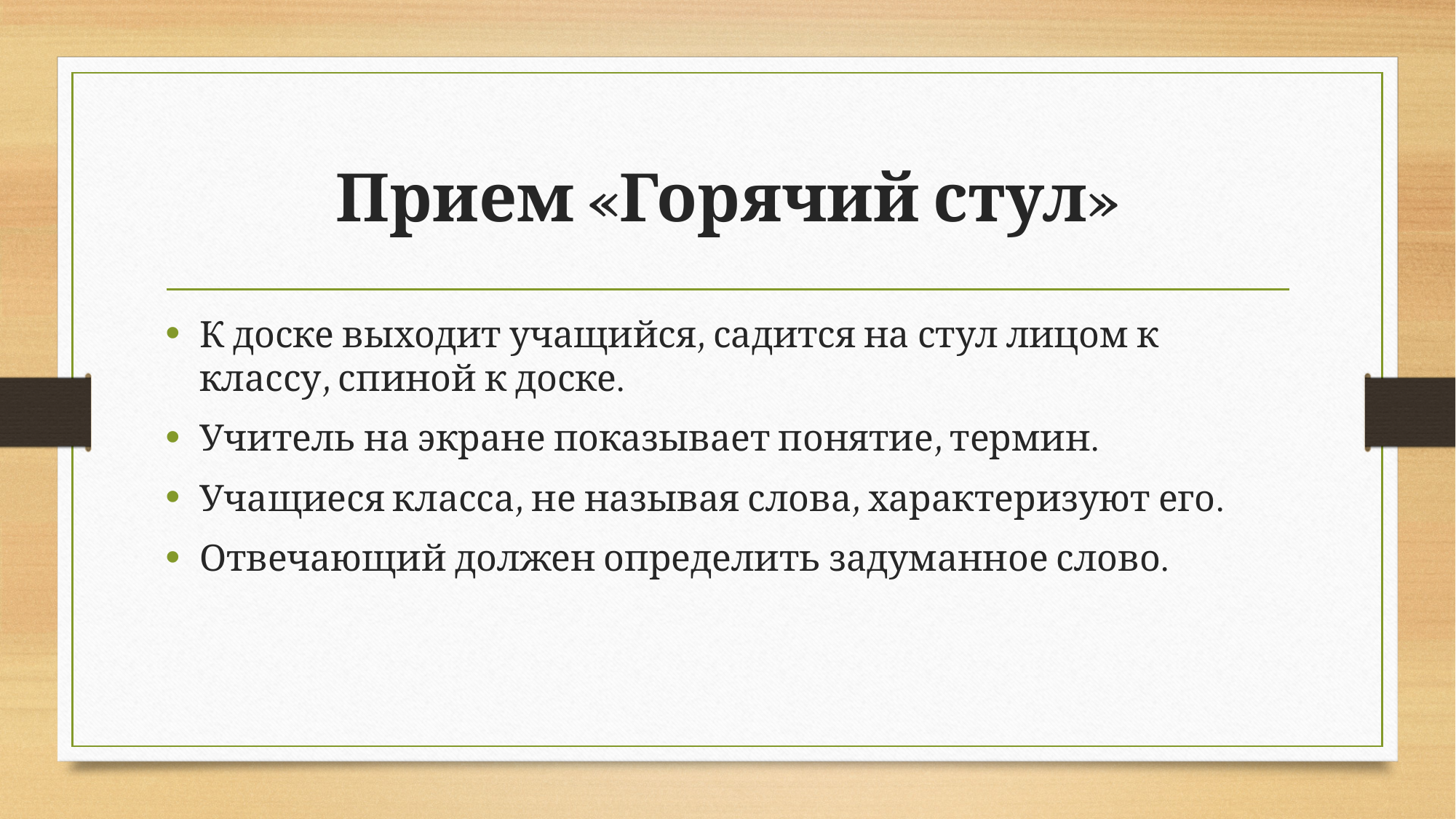

# Прием «Горячий стул»
К доске выходит учащийся, садится на стул лицом к классу, спиной к доске.
Учитель на экране показывает понятие, термин.
Учащиеся класса, не называя слова, характеризуют его.
Отвечающий должен определить задуманное слово.